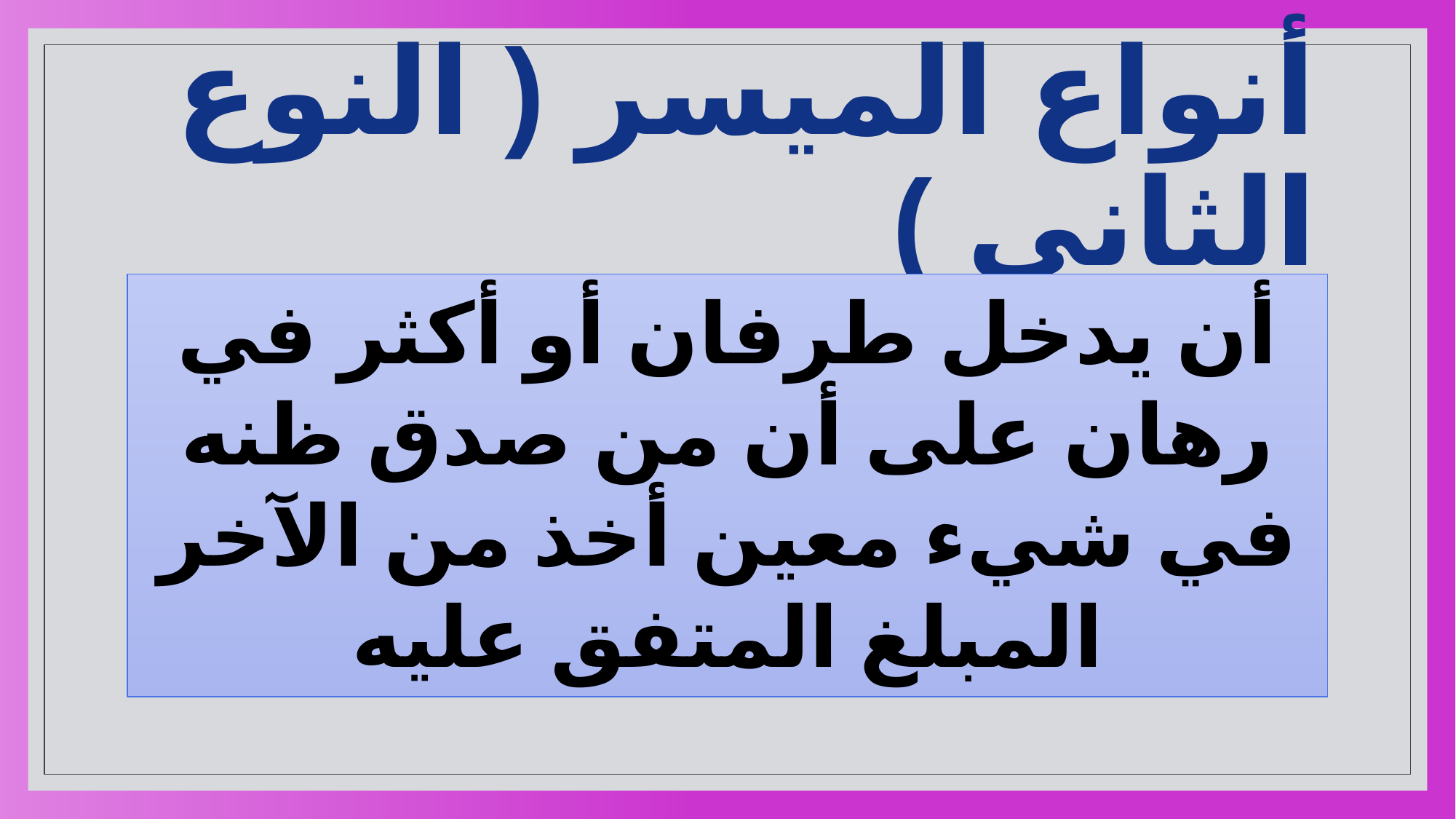

# أنواع الميسر ( النوع الثاني )
أن يدخل طرفان أو أكثر في رهان على أن من صدق ظنه في شيء معين أخذ من الآخر المبلغ المتفق عليه